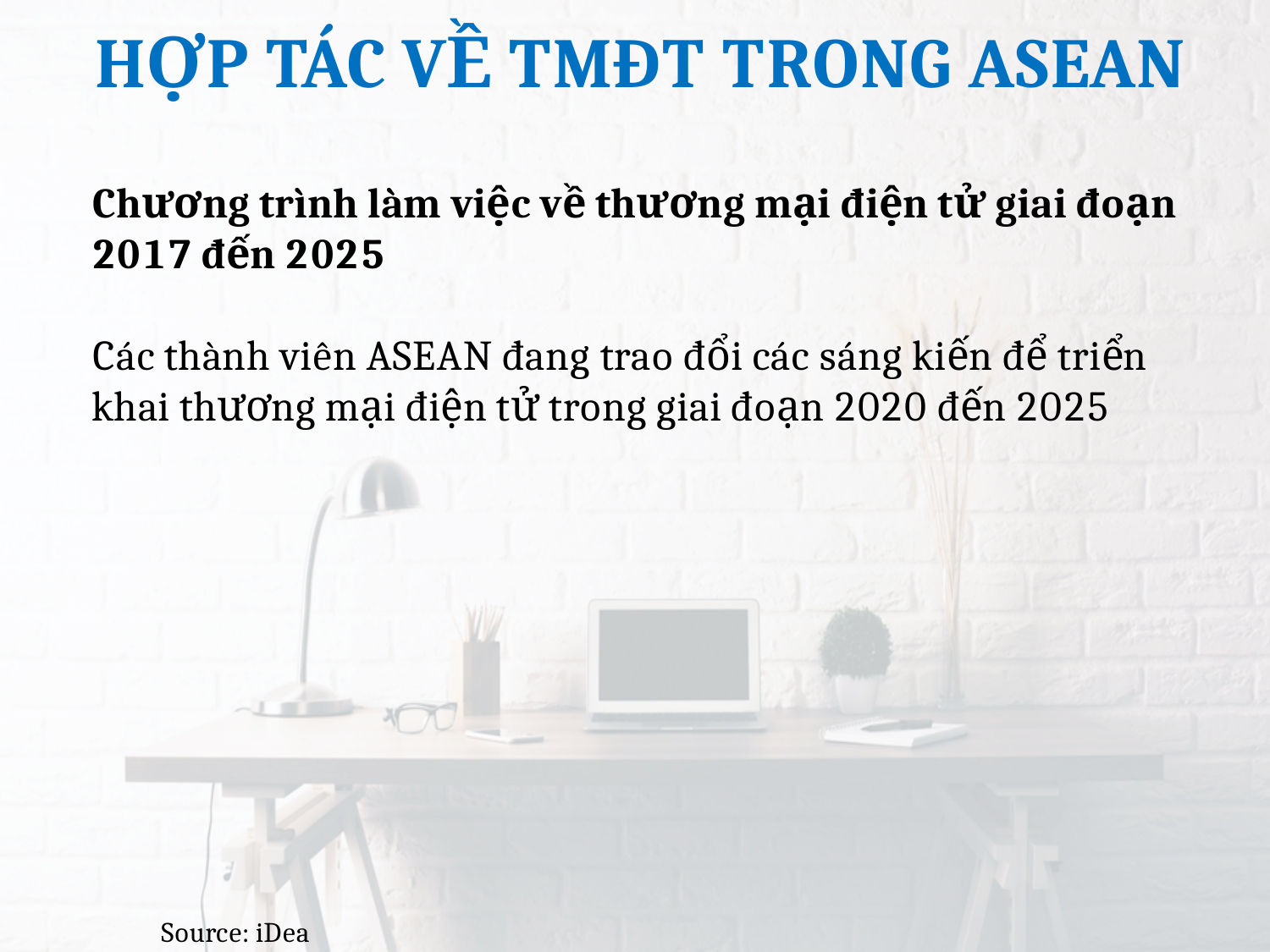

HỢP TÁC VỀ TMĐT TRONG ASEAN
Chương trình làm việc về thương mại điện tử giai đoạn 2017 đến 2025

Các thành viên ASEAN đang trao đổi các sáng kiến để triển khai thương mại điện tử trong giai đoạn 2020 đến 2025
Source: iDea